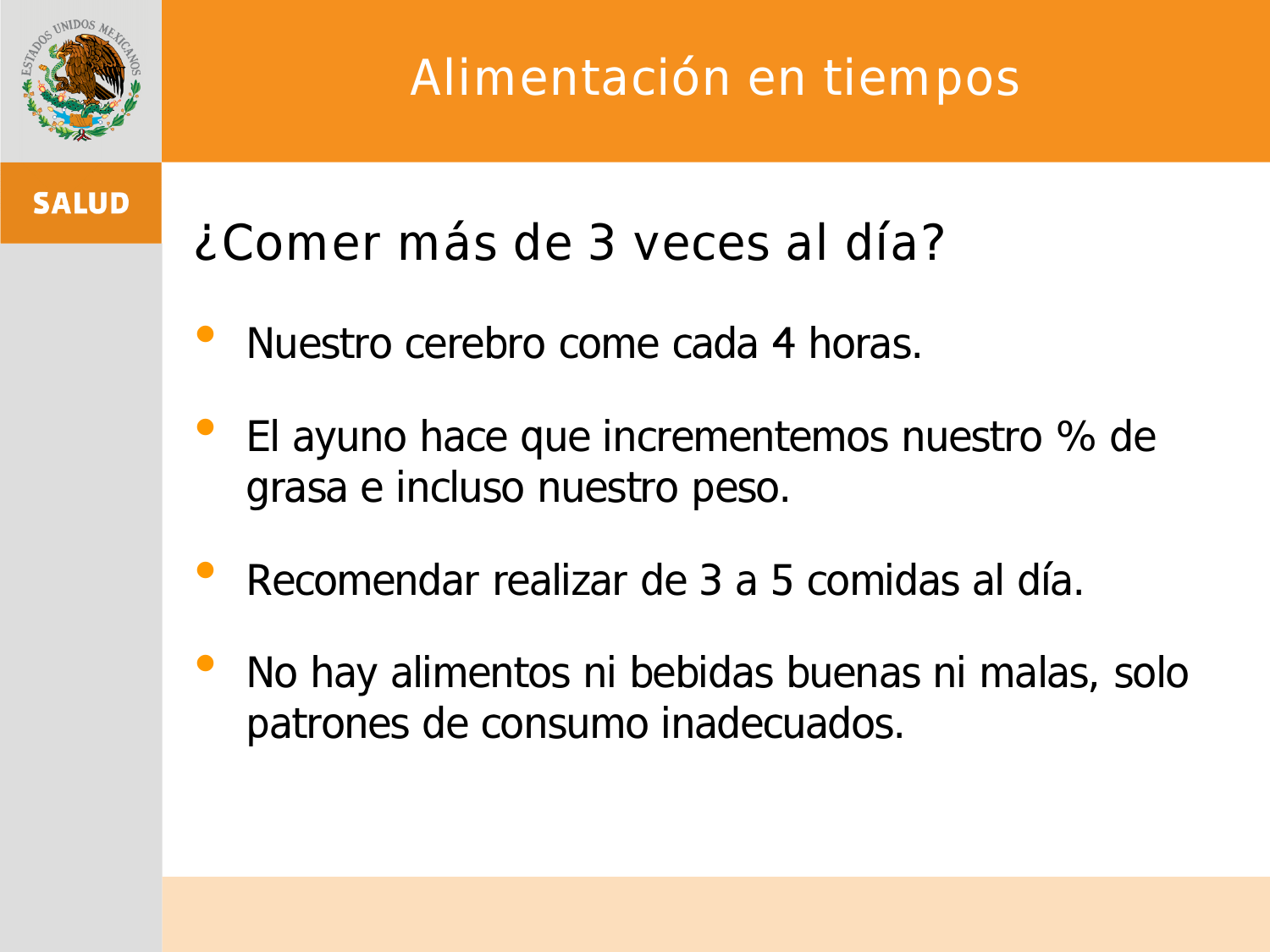

Alimentación en tiempos
¿Comer más de 3 veces al día?
Nuestro cerebro come cada 4 horas.
El ayuno hace que incrementemos nuestro % de grasa e incluso nuestro peso.
Recomendar realizar de 3 a 5 comidas al día.
No hay alimentos ni bebidas buenas ni malas, solo patrones de consumo inadecuados.